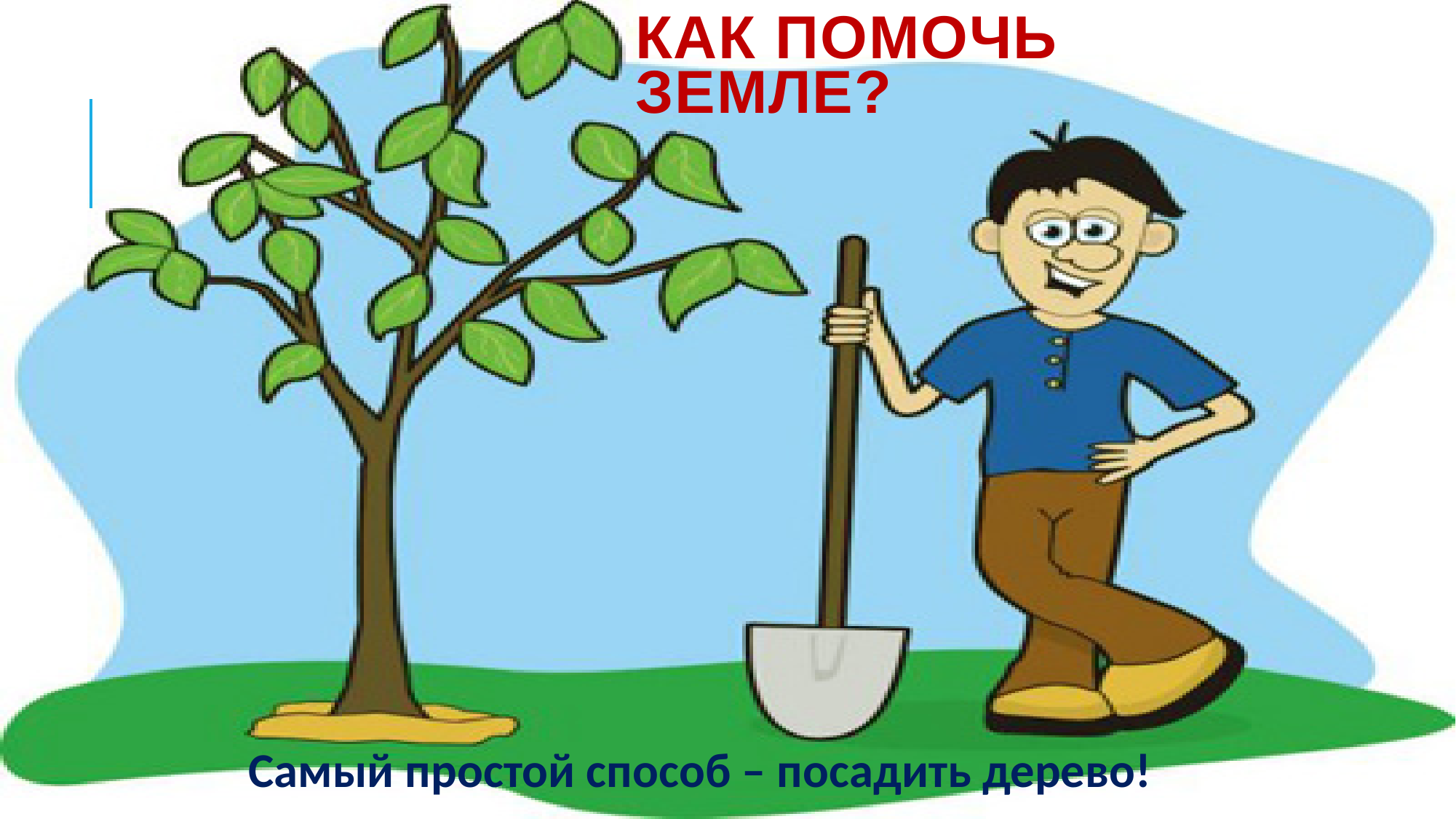

# Как помочь Земле?
Самый простой способ – посадить дерево!